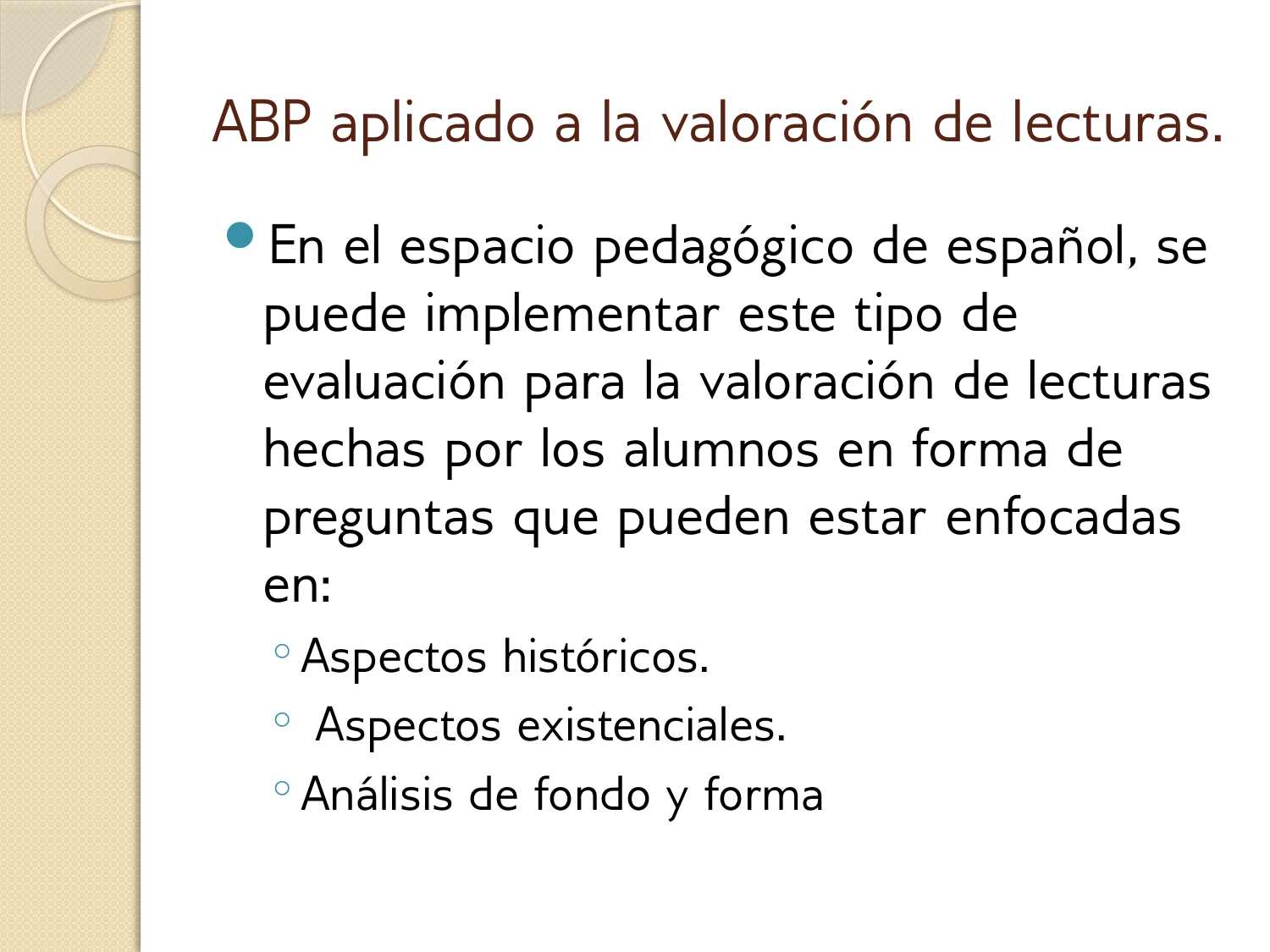

# ABP aplicado a la valoración de lecturas.
En el espacio pedagógico de español, se puede implementar este tipo de evaluación para la valoración de lecturas hechas por los alumnos en forma de preguntas que pueden estar enfocadas en:
Aspectos históricos.
 Aspectos existenciales.
Análisis de fondo y forma